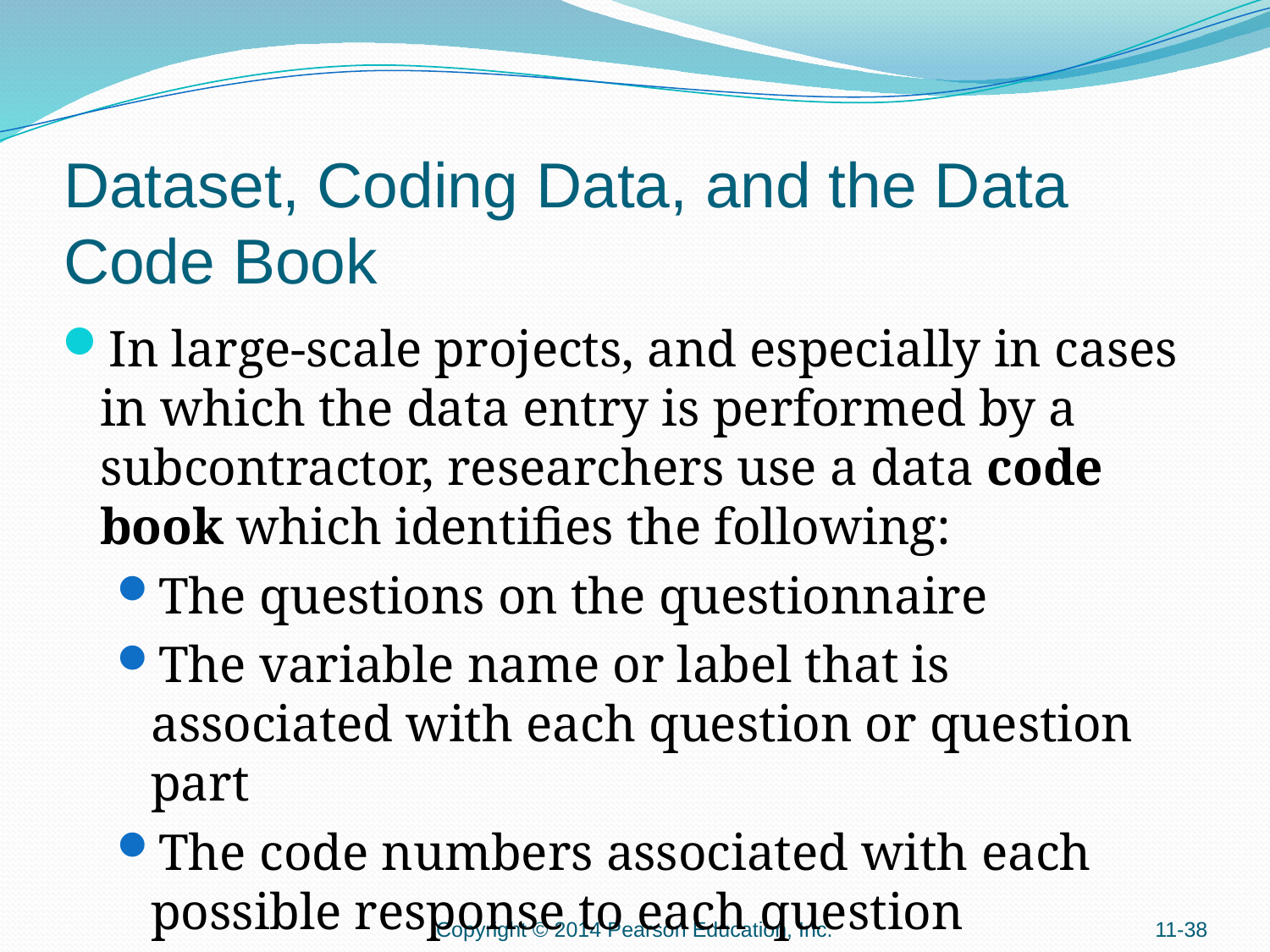

# Dataset, Coding Data, and the Data Code Book
In large-scale projects, and especially in cases in which the data entry is performed by a subcontractor, researchers use a data code book which identifies the following:
The questions on the questionnaire
The variable name or label that is associated with each question or question part
The code numbers associated with each possible response to each question